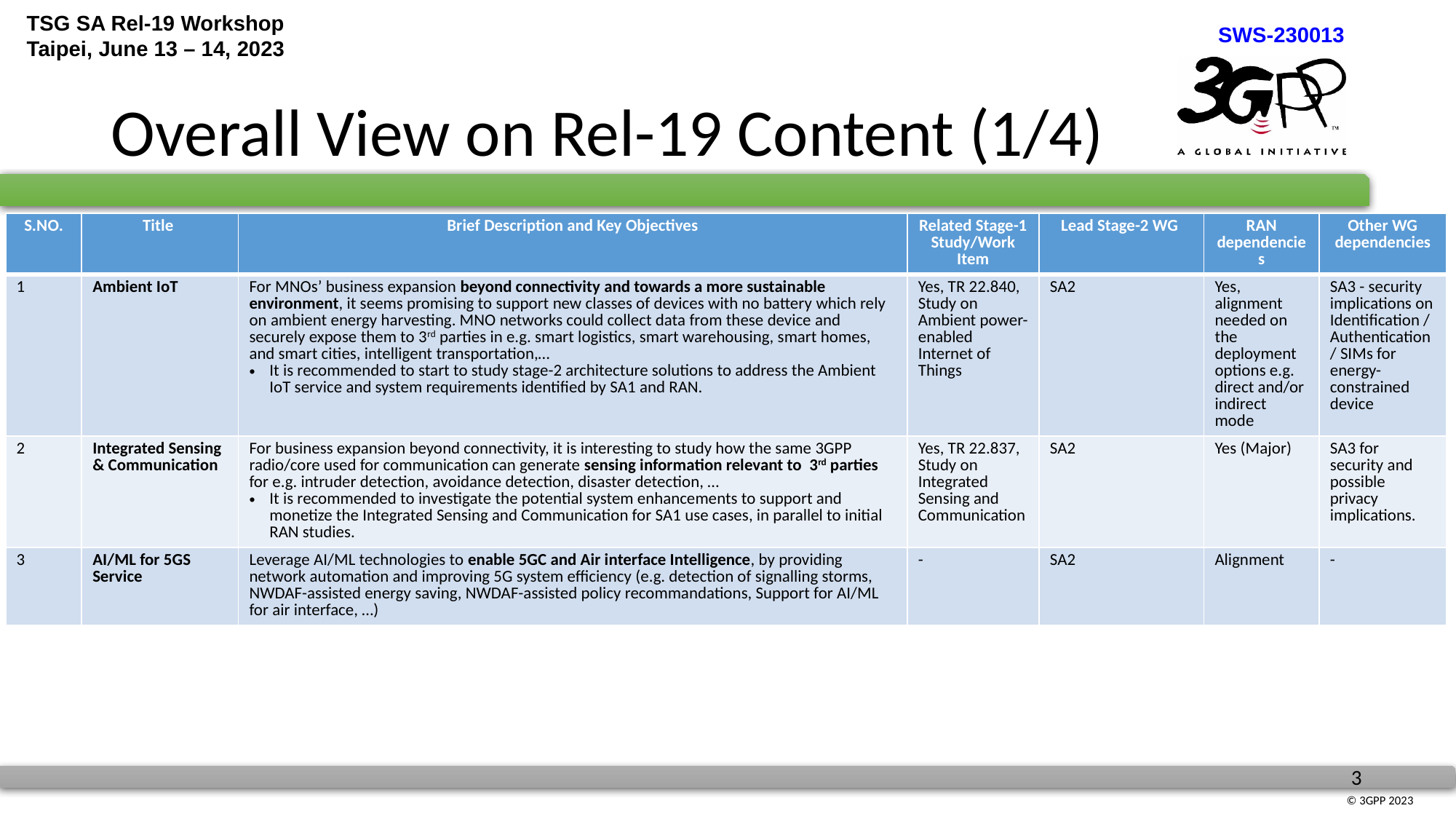

# Overall View on Rel-19 Content (1/4)
| S.NO. | Title | Brief Description and Key Objectives | Related Stage-1 Study/Work Item | Lead Stage-2 WG | RAN dependencies | Other WG dependencies |
| --- | --- | --- | --- | --- | --- | --- |
| 1 | Ambient IoT | For MNOs’ business expansion beyond connectivity and towards a more sustainable environment, it seems promising to support new classes of devices with no battery which rely on ambient energy harvesting. MNO networks could collect data from these device and securely expose them to 3rd parties in e.g. smart logistics, smart warehousing, smart homes, and smart cities, intelligent transportation,… It is recommended to start to study stage-2 architecture solutions to address the Ambient IoT service and system requirements identified by SA1 and RAN. | Yes, TR 22.840, Study on Ambient power-enabled Internet of Things | SA2 | Yes, alignment needed on the deployment options e.g. direct and/or indirect mode | SA3 - security implications on Identification /Authentication / SIMs for energy-constrained device |
| 2 | Integrated Sensing & Communication | For business expansion beyond connectivity, it is interesting to study how the same 3GPP radio/core used for communication can generate sensing information relevant to 3rd parties for e.g. intruder detection, avoidance detection, disaster detection, … It is recommended to investigate the potential system enhancements to support and monetize the Integrated Sensing and Communication for SA1 use cases, in parallel to initial RAN studies. | Yes, TR 22.837, Study on Integrated Sensing and Communication | SA2 | Yes (Major) | SA3 for security and possible privacy implications. |
| 3 | AI/ML for 5GS Service | Leverage AI/ML technologies to enable 5GC and Air interface Intelligence, by providing network automation and improving 5G system efficiency (e.g. detection of signalling storms, NWDAF-assisted energy saving, NWDAF-assisted policy recommandations, Support for AI/ML for air interface, …) | - | SA2 | Alignment | - |